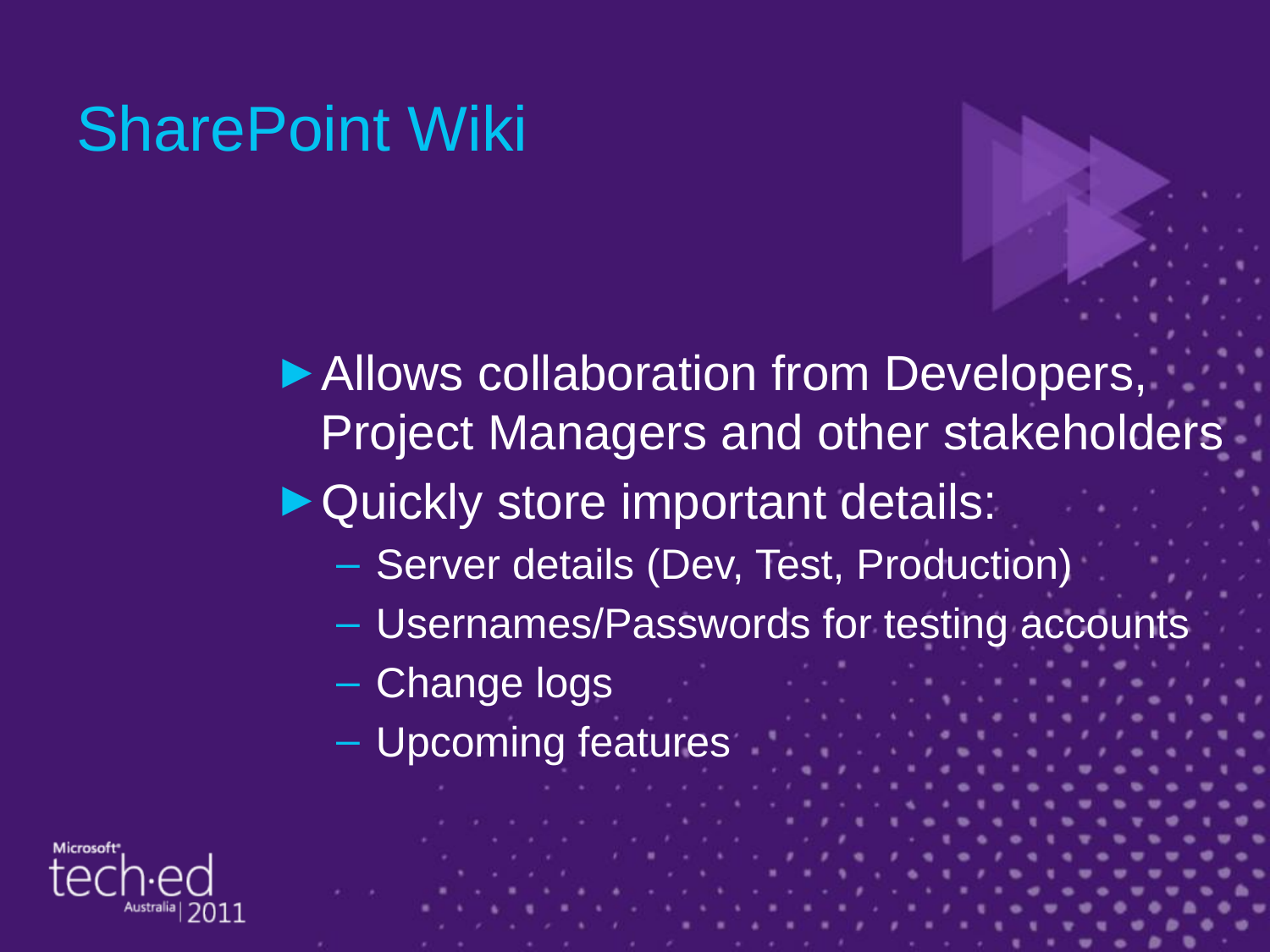

# SharePoint Wiki
Allows collaboration from Developers, Project Managers and other stakeholders
Quickly store important details:
Server details (Dev, Test, Production)
Usernames/Passwords for testing accounts
Change logs
Upcoming features